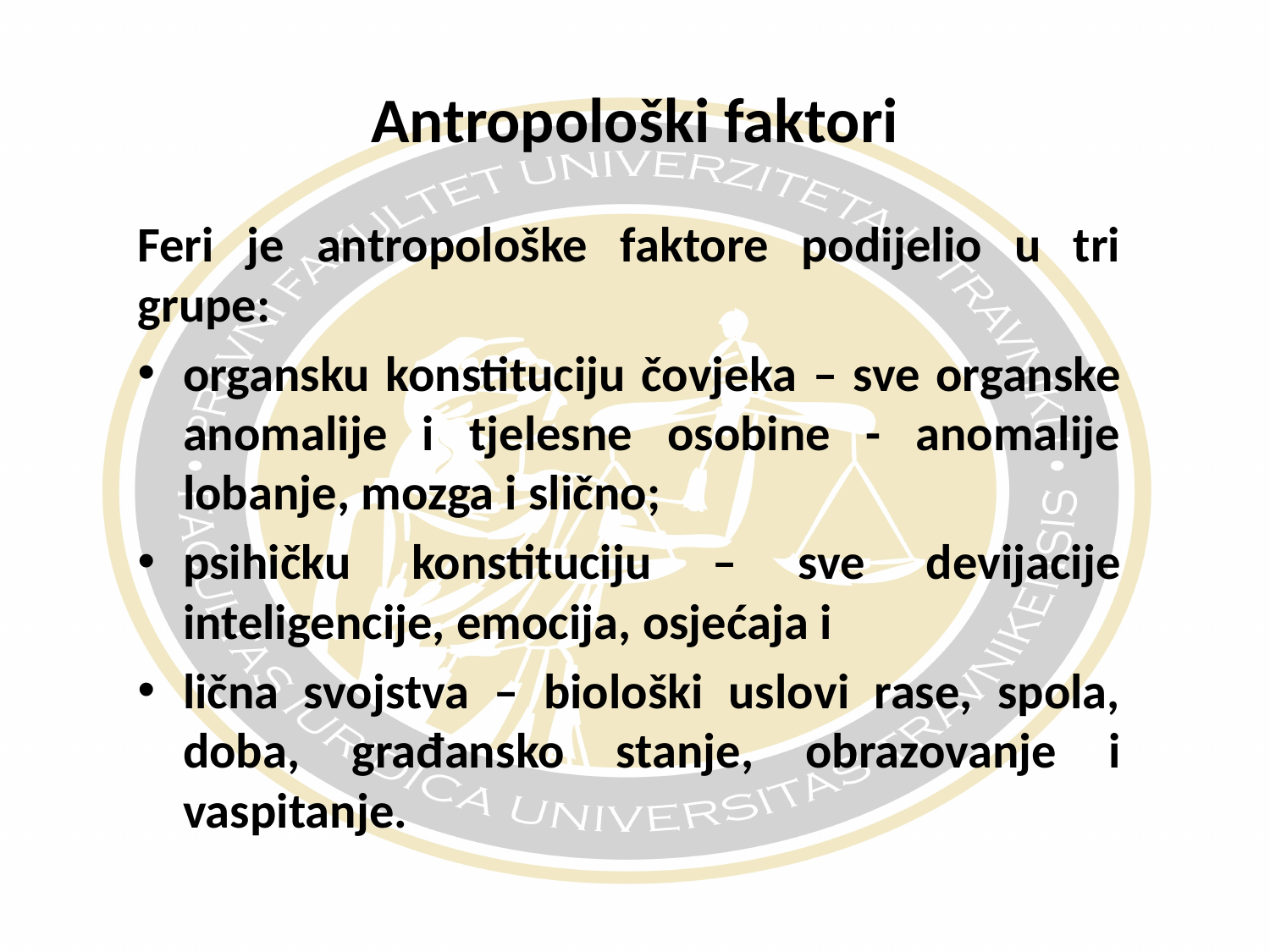

# Antropološki faktori
Feri je antropološke faktore podijelio u tri grupe:
organsku konstituciju čovjeka – sve organske anomalije i tjelesne osobine - anomalije lobanje, mozga i slično;
psihičku konstituciju – sve devijacije inteligencije, emocija, osjećaja i
lična svojstva – biološki uslovi rase, spola, doba, građansko stanje, obrazovanje i vaspitanje.